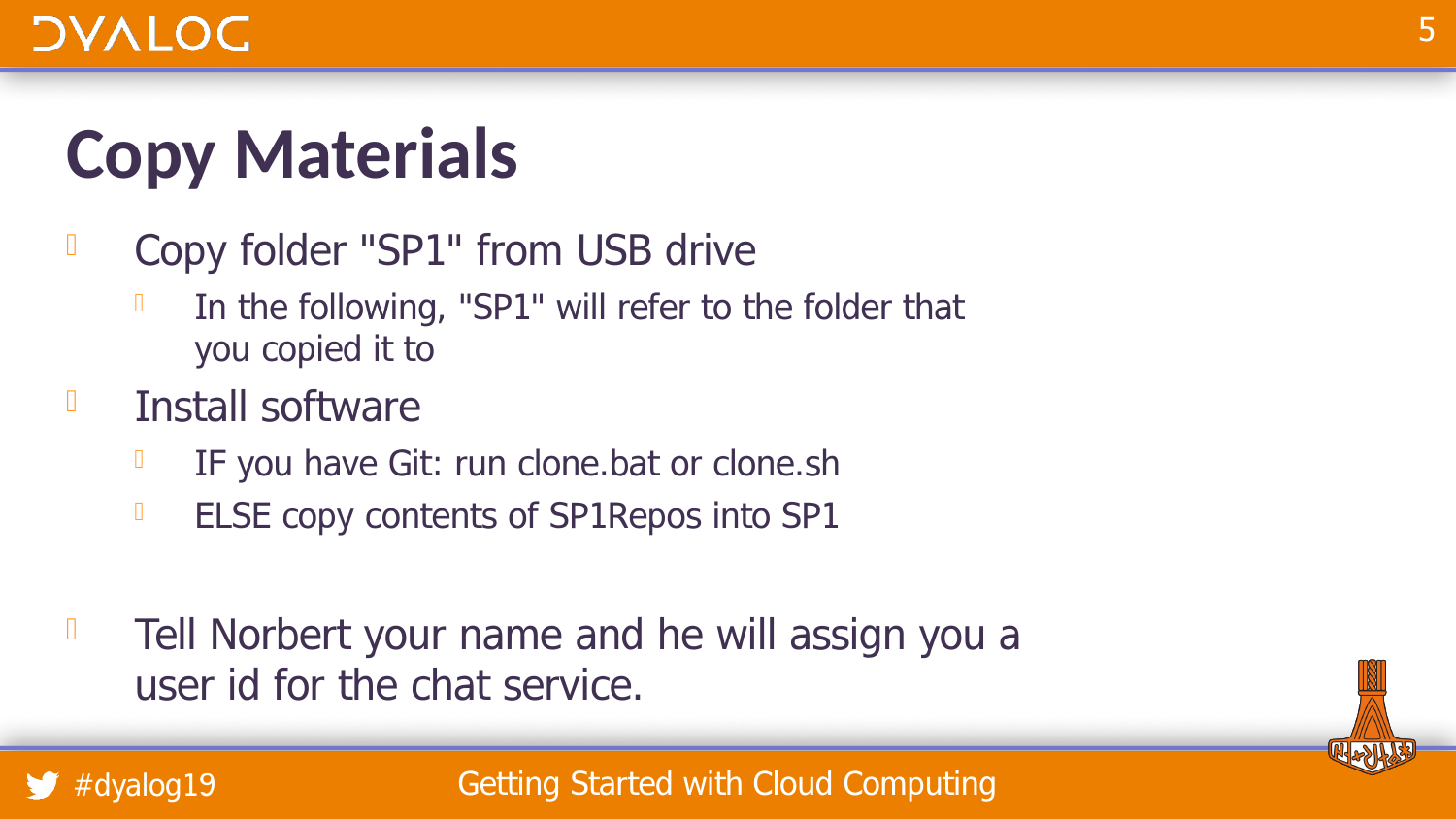

# Copy Materials
Copy folder "SP1" from USB drive
In the following, "SP1" will refer to the folder that you copied it to
Install software
IF you have Git: run clone.bat or clone.sh
ELSE copy contents of SP1Repos into SP1

Tell Norbert your name and he will assign you a user id for the chat service.